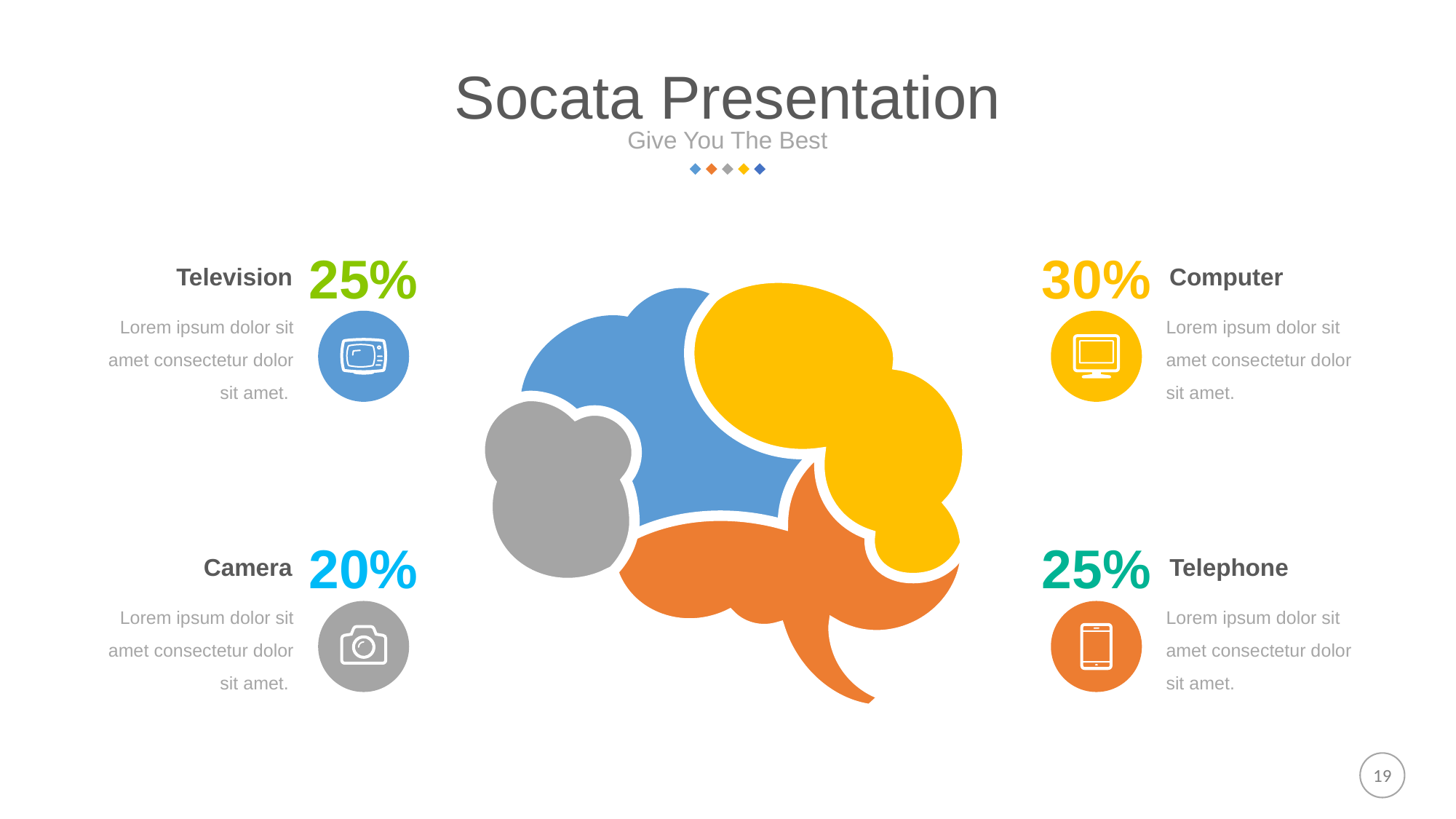

Socata Presentation
Give You The Best

25%
30%
Television
Computer

Lorem ipsum dolor sit amet consectetur dolor sit amet.
Lorem ipsum dolor sit amet consectetur dolor sit amet.

20%
25%
Camera
Telephone
Lorem ipsum dolor sit amet consectetur dolor sit amet.
Lorem ipsum dolor sit amet consectetur dolor sit amet.